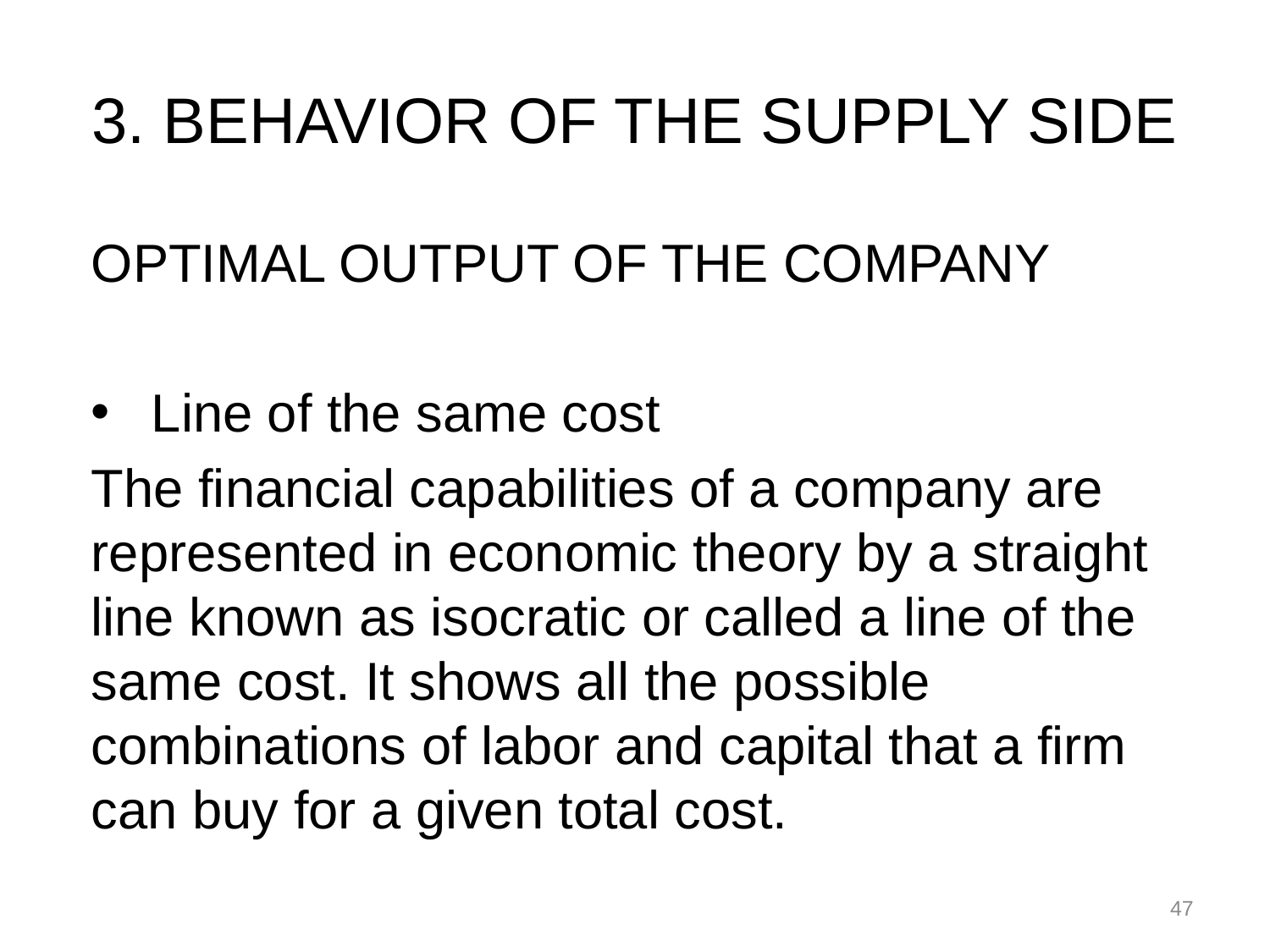

# 3. BEHAVIOR OF THE SUPPLY SIDE
OPTIMAL OUTPUT OF THE COMPANY

Line of the same cost
The financial capabilities of a company are represented in economic theory by a straight line known as isocratic or called a line of the same cost. It shows all the possible combinations of labor and capital that a firm can buy for a given total cost.
47